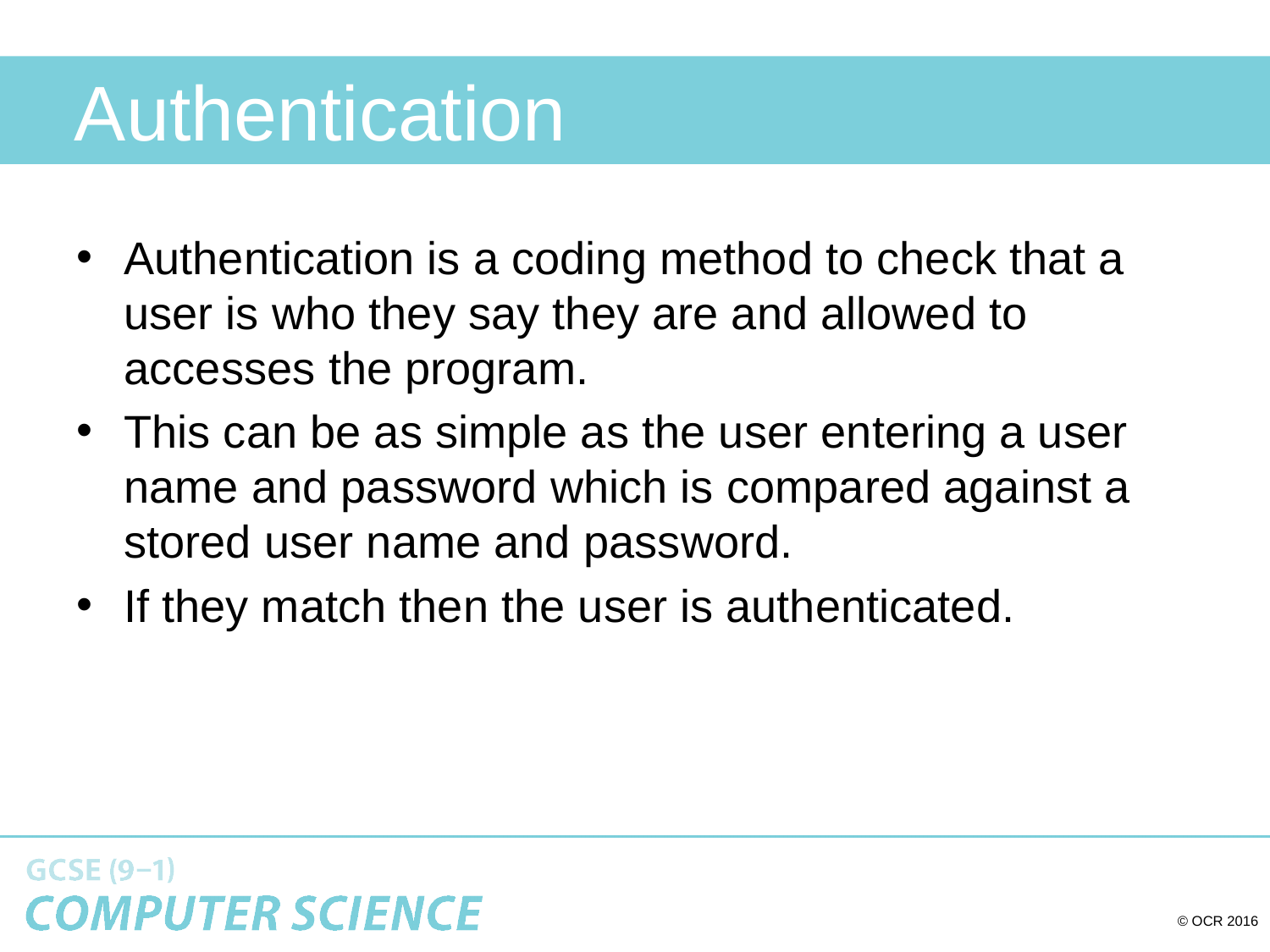

# Authentication
Authentication is a coding method to check that a user is who they say they are and allowed to accesses the program.
This can be as simple as the user entering a user name and password which is compared against a stored user name and password.
If they match then the user is authenticated.